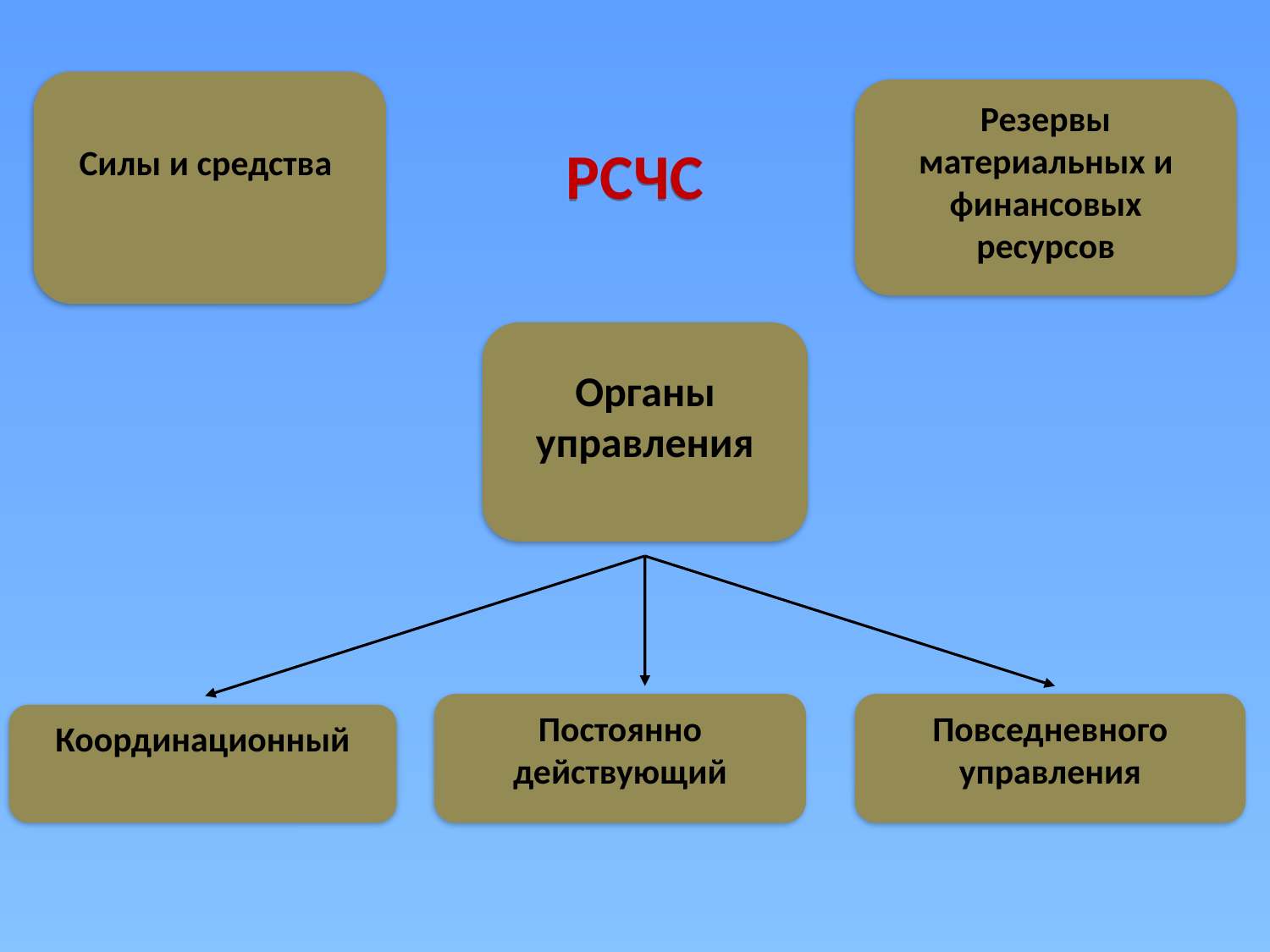

Силы и средства
Резервы материальных и финансовых ресурсов
РСЧС

Органы управления

Постоянно действующий
Повседневного управления
Координационный